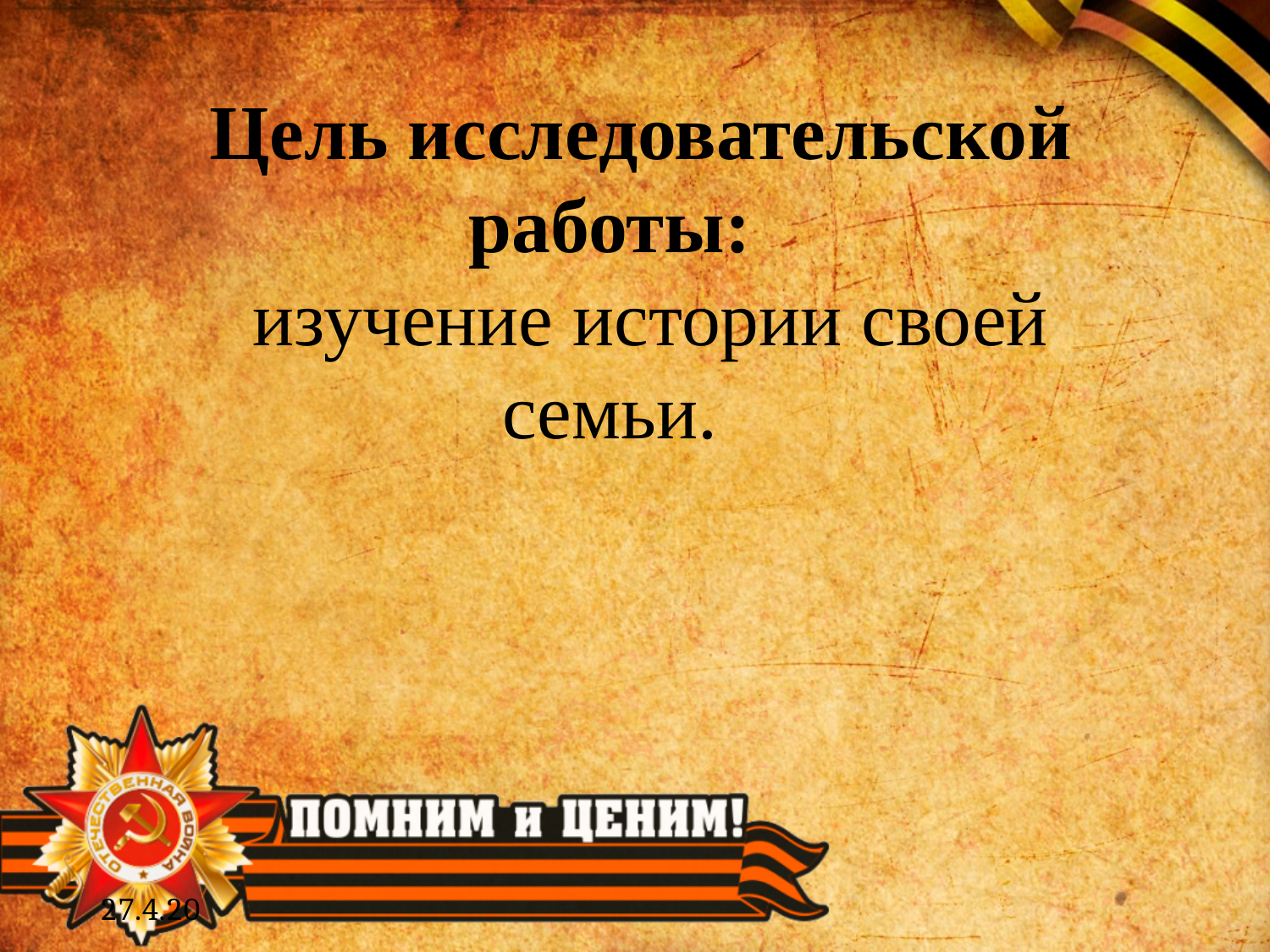

Цель исследовательской работы:
 изучение истории своей семьи.
27.4.20